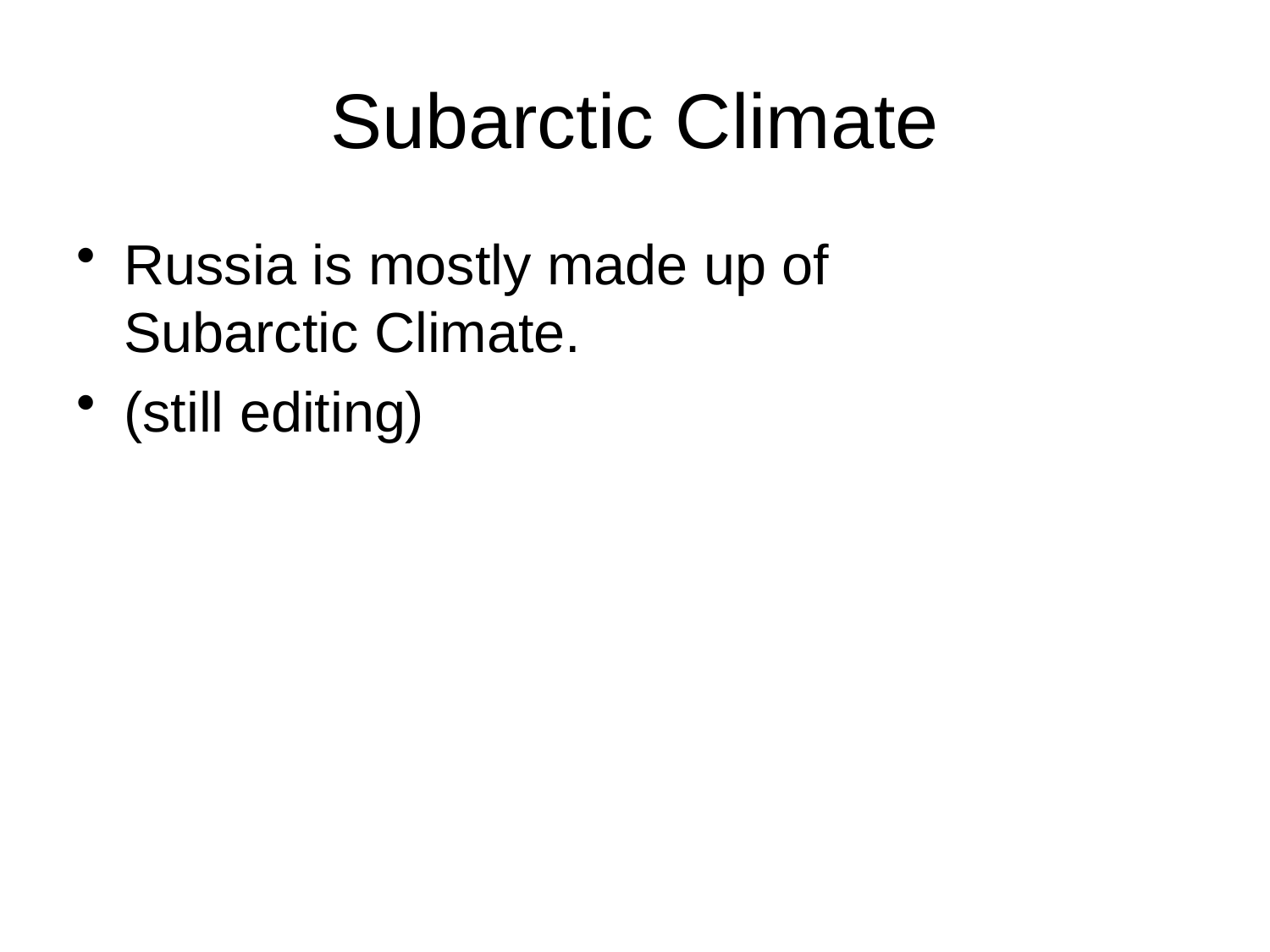

# Subarctic Climate
Russia is mostly made up of Subarctic Climate.
(still editing)